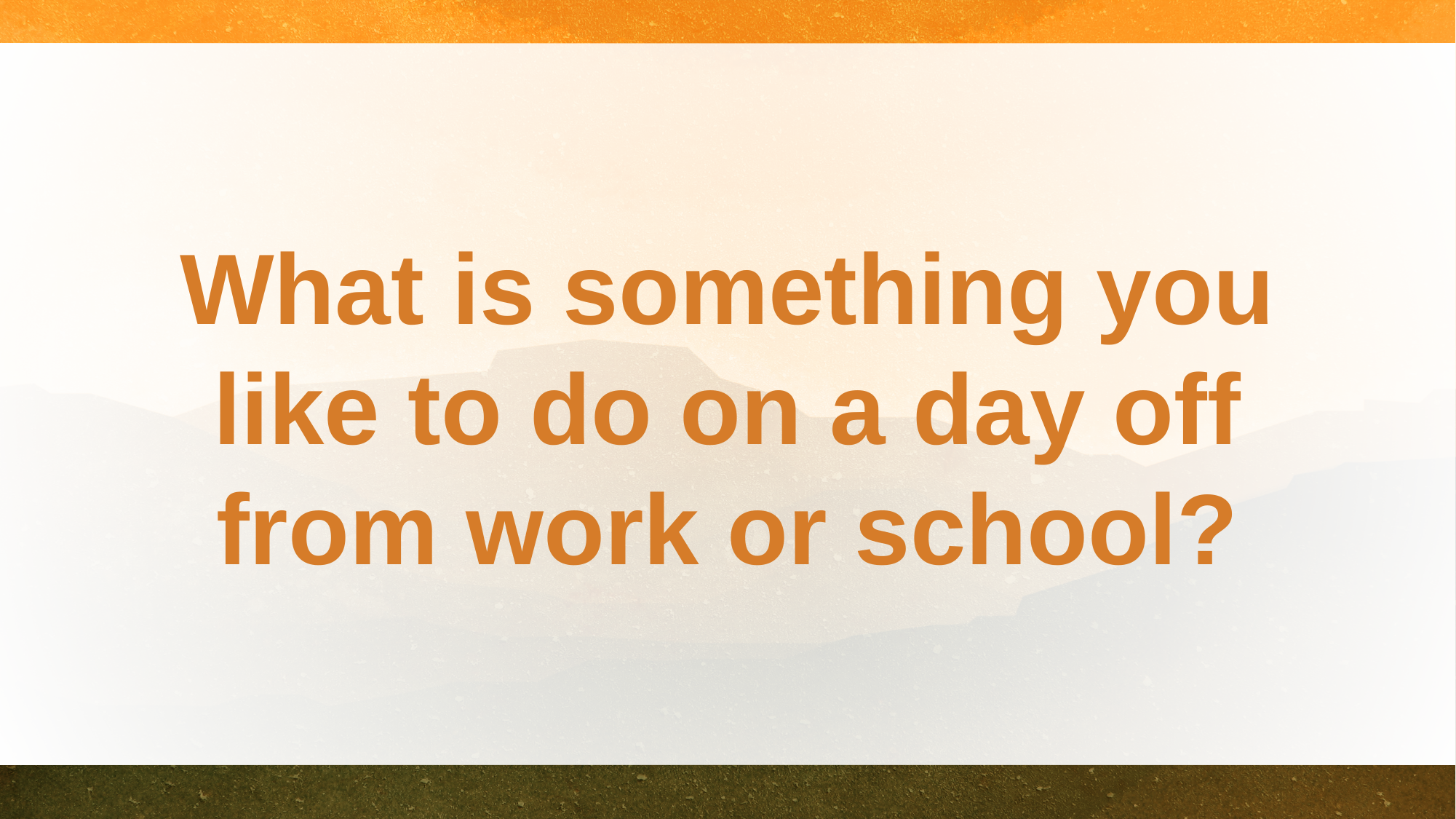

# What is something you like to do on a day off from work or school?